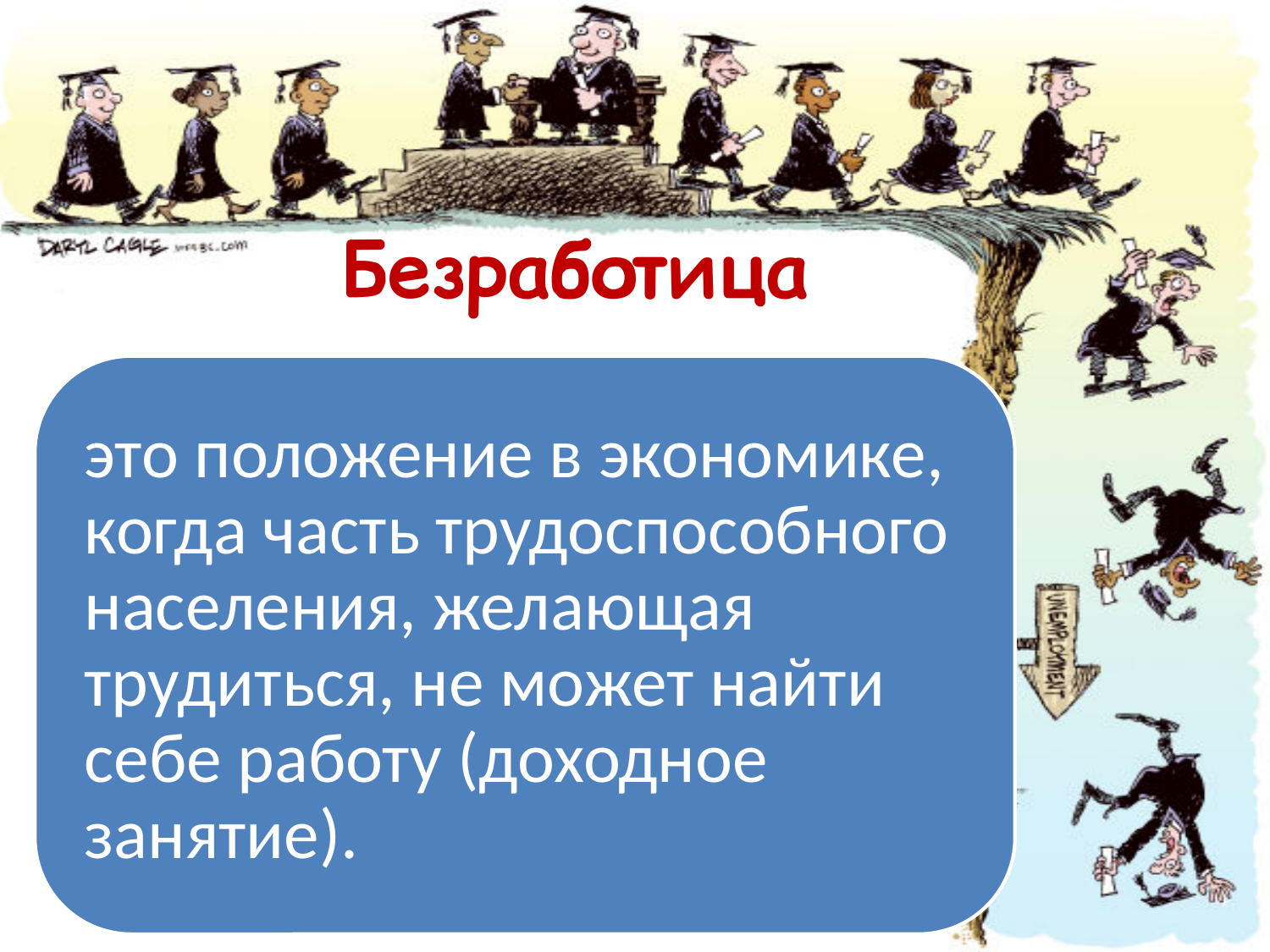

# Безработица
это положение в экономике, когда часть трудоспособного населения, желающая трудиться, не может найти себе работу (доходное занятие).